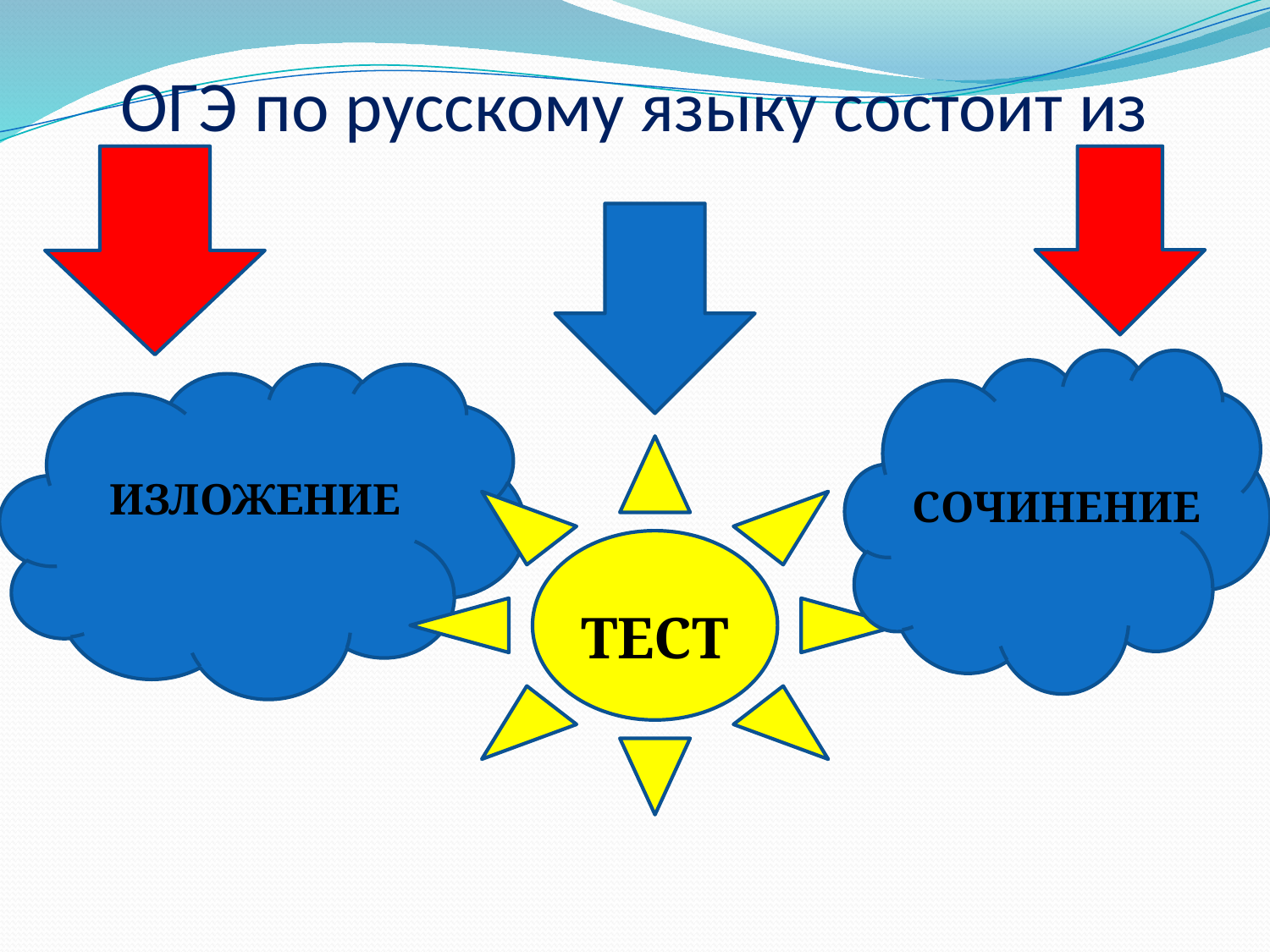

# ОГЭ по русскому языку состоит из

 ИЗЛОЖЕНИЕ

СОЧИНЕНИЕ
ТЕСТ